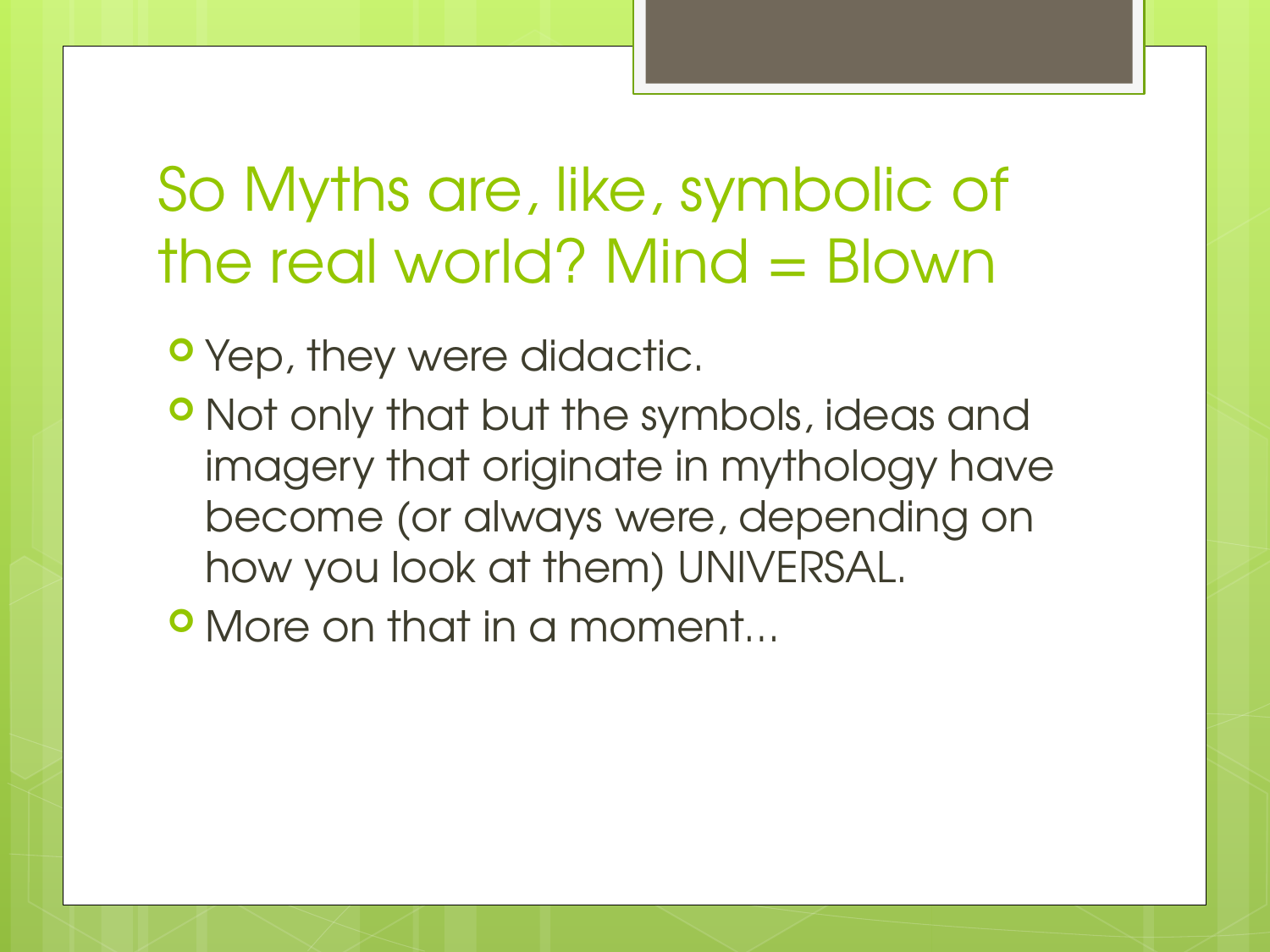

# So Myths are, like, symbolic of the real world? Mind = Blown
Yep, they were didactic.
Not only that but the symbols, ideas and imagery that originate in mythology have become (or always were, depending on how you look at them) UNIVERSAL.
More on that in a moment…